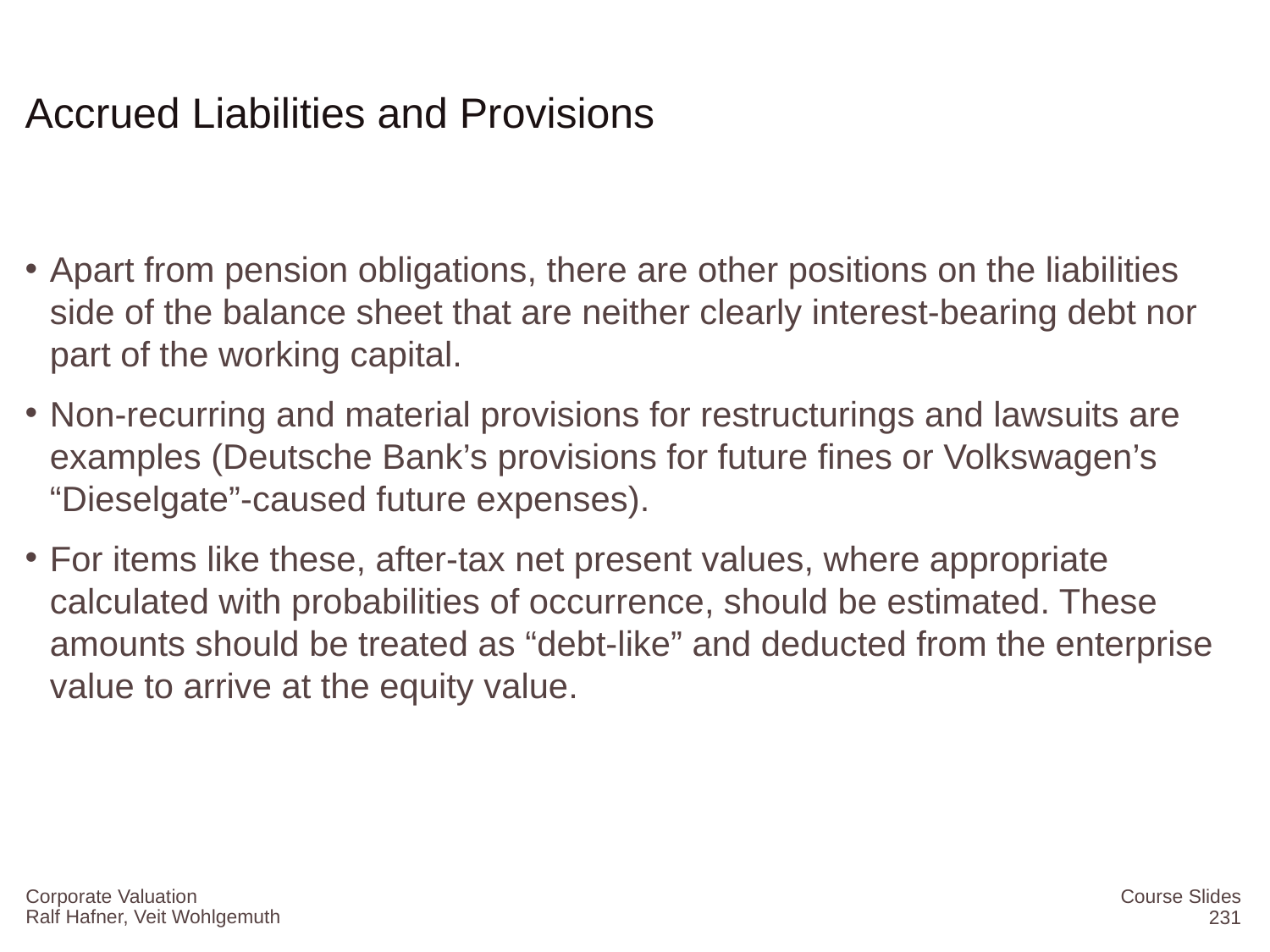

# Accrued Liabilities and Provisions
Apart from pension obligations, there are other positions on the liabilities side of the balance sheet that are neither clearly interest-bearing debt nor part of the working capital.
Non-recurring and material provisions for restructurings and lawsuits are examples (Deutsche Bank’s provisions for future fines or Volkswagen’s “Dieselgate”-caused future expenses).
For items like these, after-tax net present values, where appropriate calculated with probabilities of occurrence, should be estimated. These amounts should be treated as “debt-like” and deducted from the enterprise value to arrive at the equity value.
Corporate Valuation
Course Slides
231